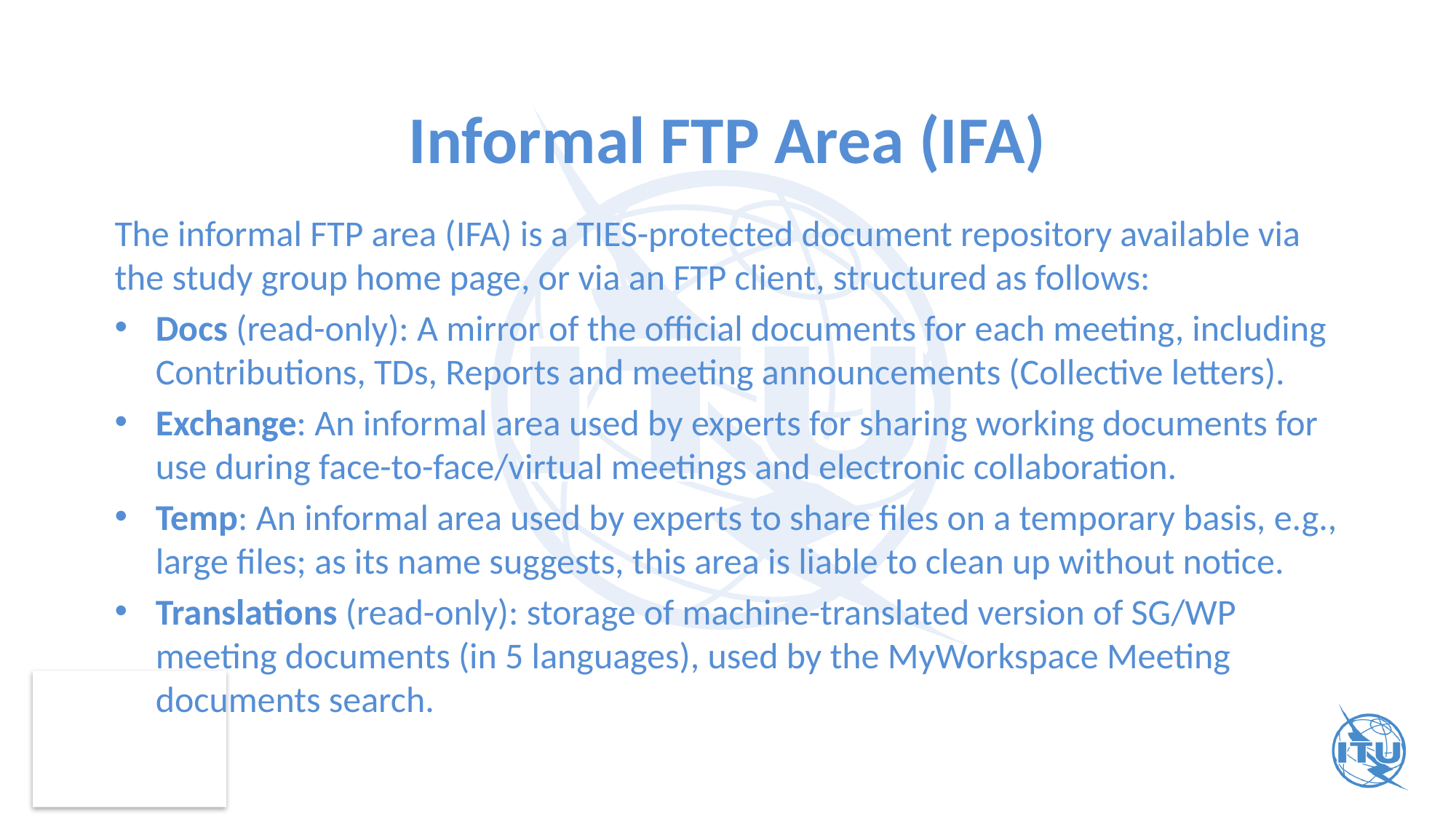

# Informal FTP Area (IFA)
The informal FTP area (IFA) is a TIES-protected document repository available via the study group home page, or via an FTP client, structured as follows:
Docs (read-only): A mirror of the official documents for each meeting, including Contributions, TDs, Reports and meeting announcements (Collective letters).
Exchange: An informal area used by experts for sharing working documents for use during face-to-face/virtual meetings and electronic collaboration.
Temp: An informal area used by experts to share files on a temporary basis, e.g., large files; as its name suggests, this area is liable to clean up without notice.
Translations (read-only): storage of machine-translated version of SG/WP meeting documents (in 5 languages), used by the MyWorkspace Meeting documents search.